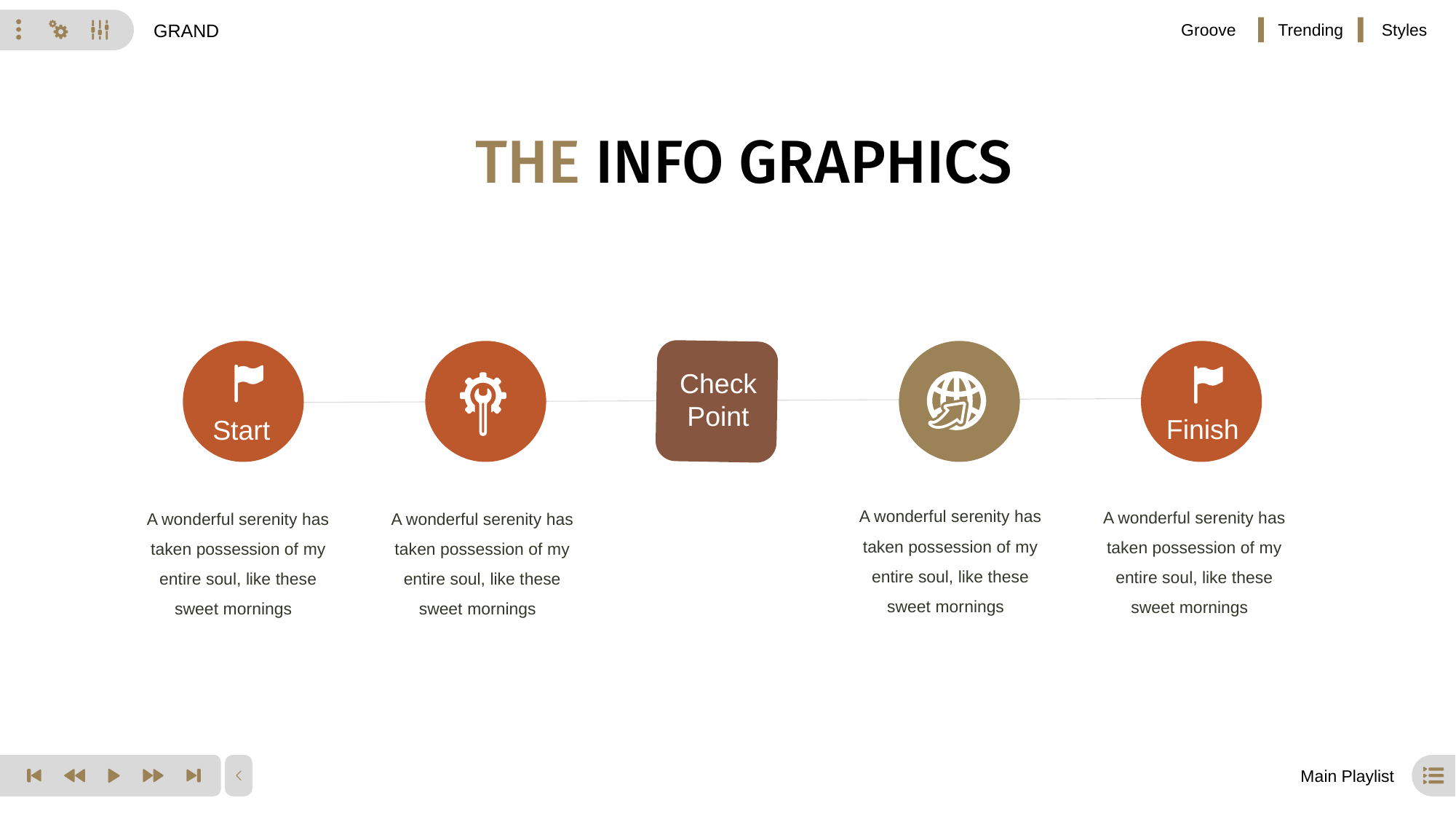

GRAND
Groove
Trending
Styles

THE INFO GRAPHICS

Check
Point

Finish
Start
A wonderful serenity has taken possession of my entire soul, like these sweet mornings
A wonderful serenity has taken possession of my entire soul, like these sweet mornings
A wonderful serenity has taken possession of my entire soul, like these sweet mornings
A wonderful serenity has taken possession of my entire soul, like these sweet mornings

Main Playlist